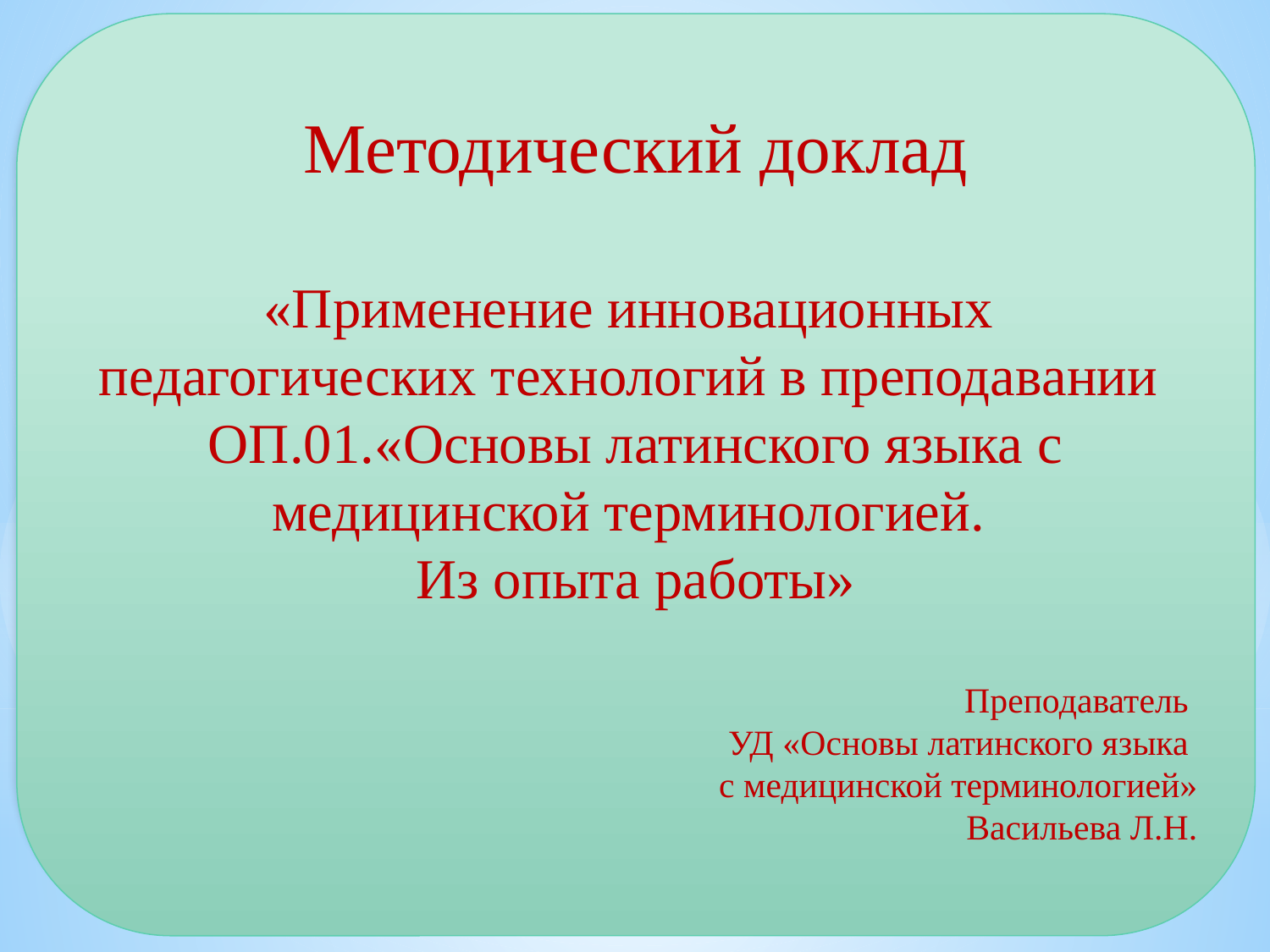

Методический доклад

«Применение инновационных
педагогических технологий в преподавании
ОП.01.«Основы латинского языка с медицинской терминологией.
Из опыта работы»

Преподаватель
УД «Основы латинского языка
с медицинской терминологией»
Васильева Л.Н.